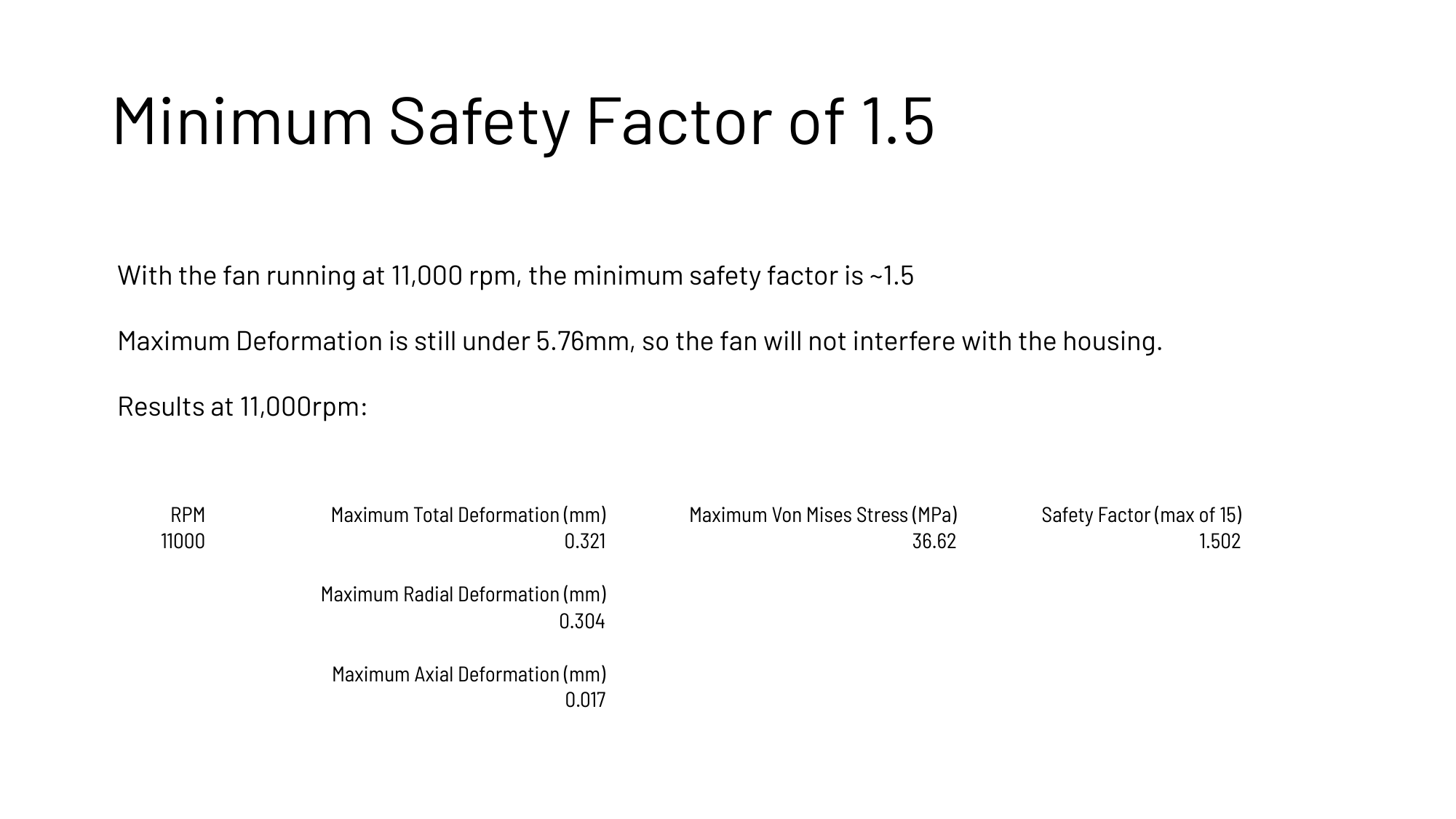

# Minimum Safety Factor of 1.5
With the fan running at 11,000 rpm, the minimum safety factor is ~1.5

Maximum Deformation is still under 5.76mm, so the fan will not interfere with the housing.

Results at 11,000rpm:
| RPM | Maximum Total Deformation (mm) | Maximum Von Mises Stress (MPa) | Safety Factor (max of 15) |
| --- | --- | --- | --- |
| 11000 | 0.321 | 36.62 | 1.502 |
|  |  |  |  |
|  | Maximum Radial Deformation (mm) |  |  |
|  | 0.304 |  |  |
|  |  |  |  |
|  | Maximum Axial Deformation (mm) 0.017 |  |  |
|  |  |  |  |
|  |  |  |  |
|  |  |  |  |
|  |  |  |  |